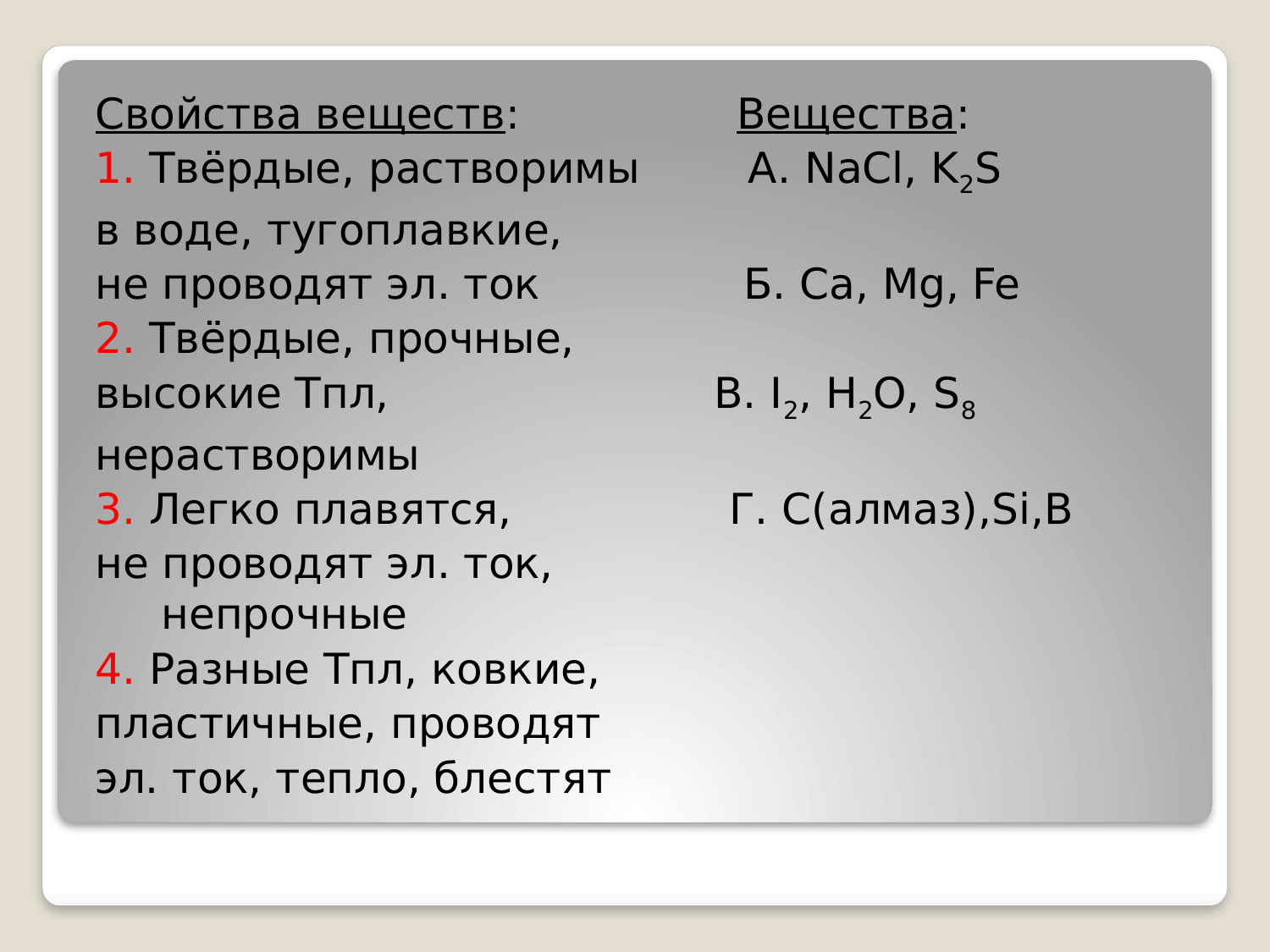

Свойства веществ:                Вещества:
1. Твёрдые, растворимы        А. NaCl, K2S
в воде, тугоплавкие,
не проводят эл. ток               Б. Ca, Mg, Fe
2. Твёрдые, прочные,
высокие Тпл,                        B. I2, H2O, S8
нерастворимы
3. Легко плавятся,                Г. C(алмаз),Si,B
не проводят эл. ток,
непрочные
4. Разные Тпл, ковкие,
пластичные, проводят
эл. ток, тепло, блестят